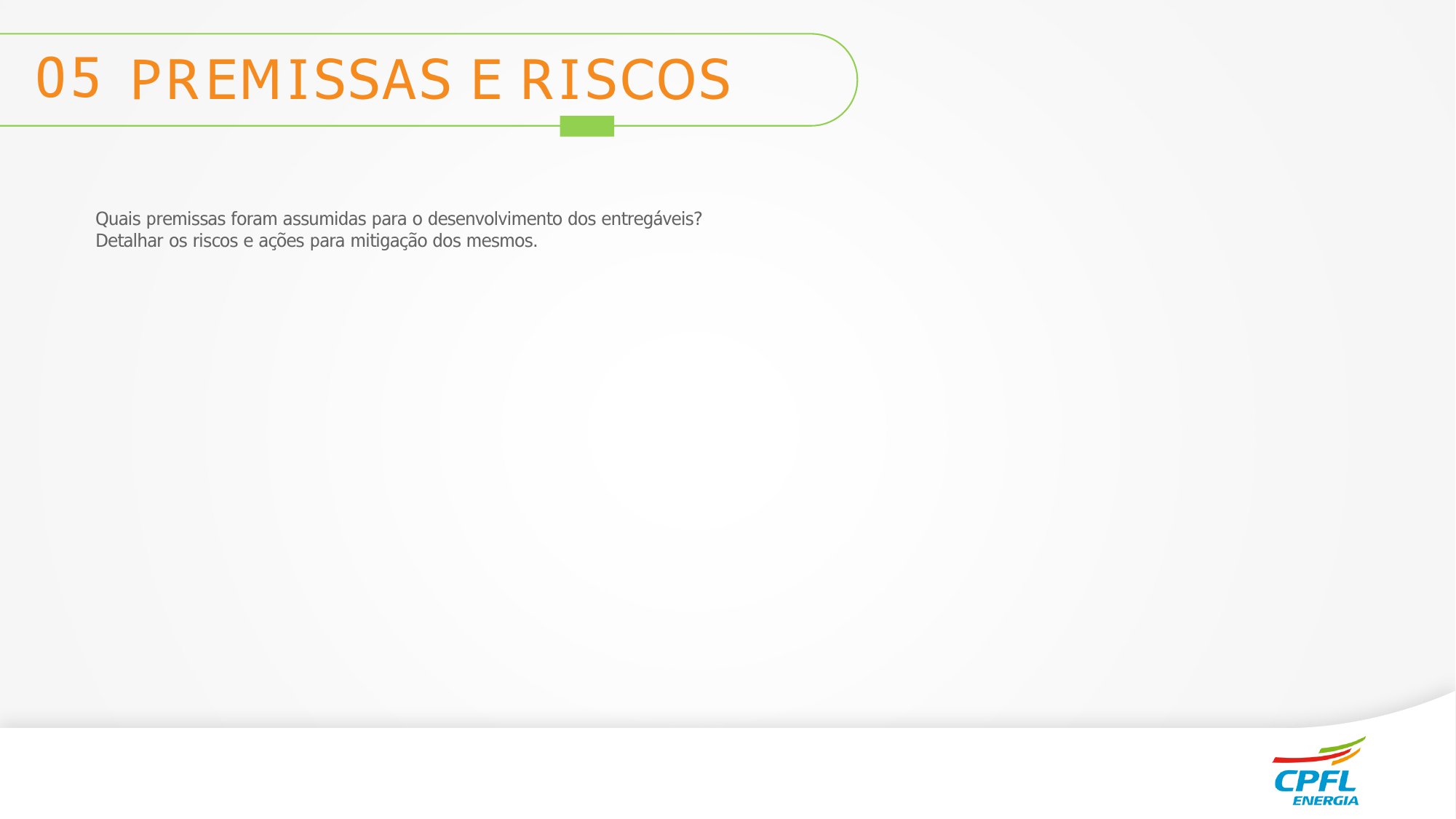

05
PREMISSAS E RISCOS

Quais premissas foram assumidas para o desenvolvimento dos entregáveis?
Detalhar os riscos e ações para mitigação dos mesmos.